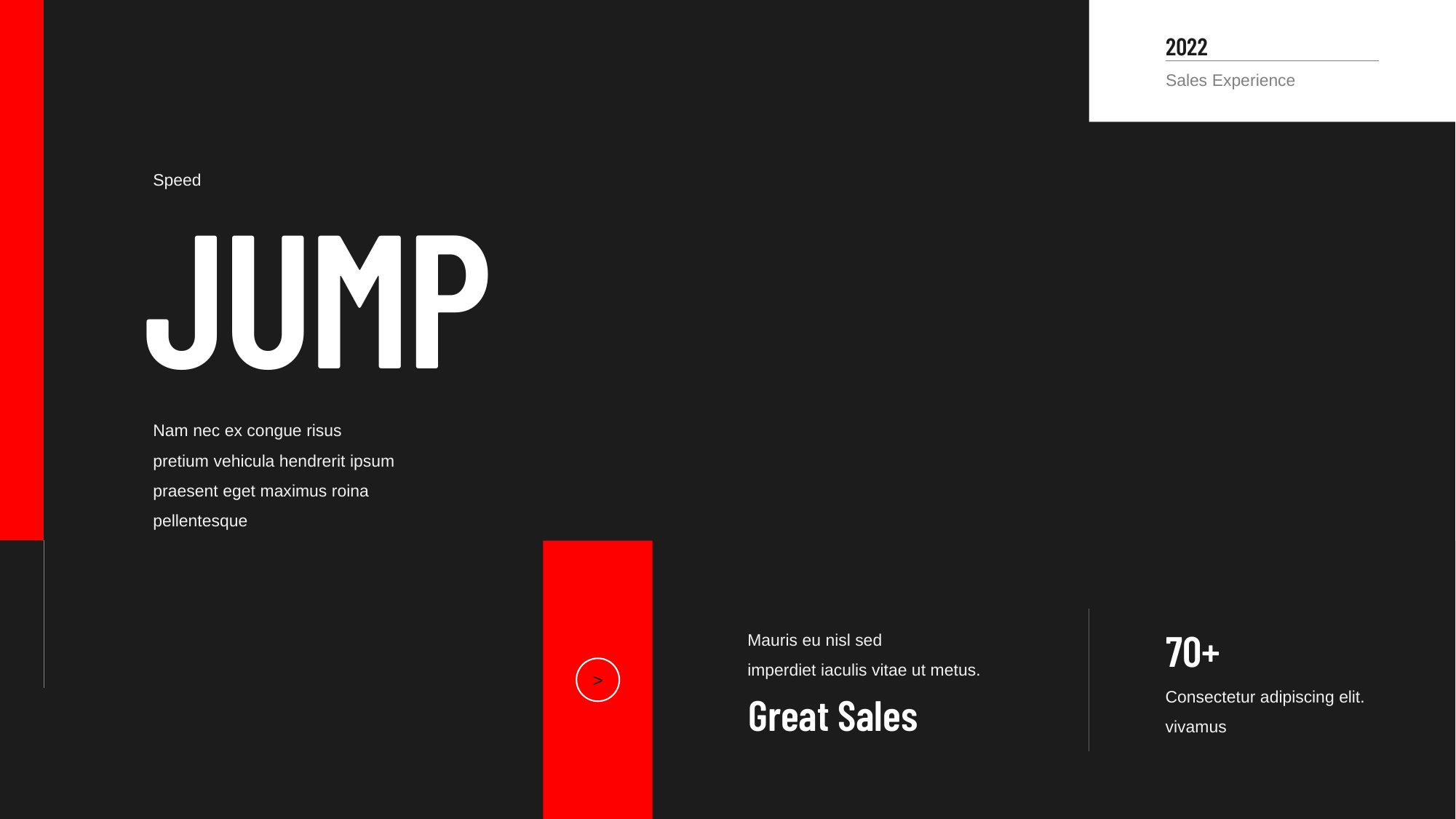

2022
Sales Experience

Speed
JUMP
Nam nec ex congue risus
pretium vehicula hendrerit ipsum praesent eget maximus roina pellentesque

Mauris eu nisl sed
imperdiet iaculis vitae ut metus.
70+

>
Consectetur adipiscing elit. vivamus
Great Sales